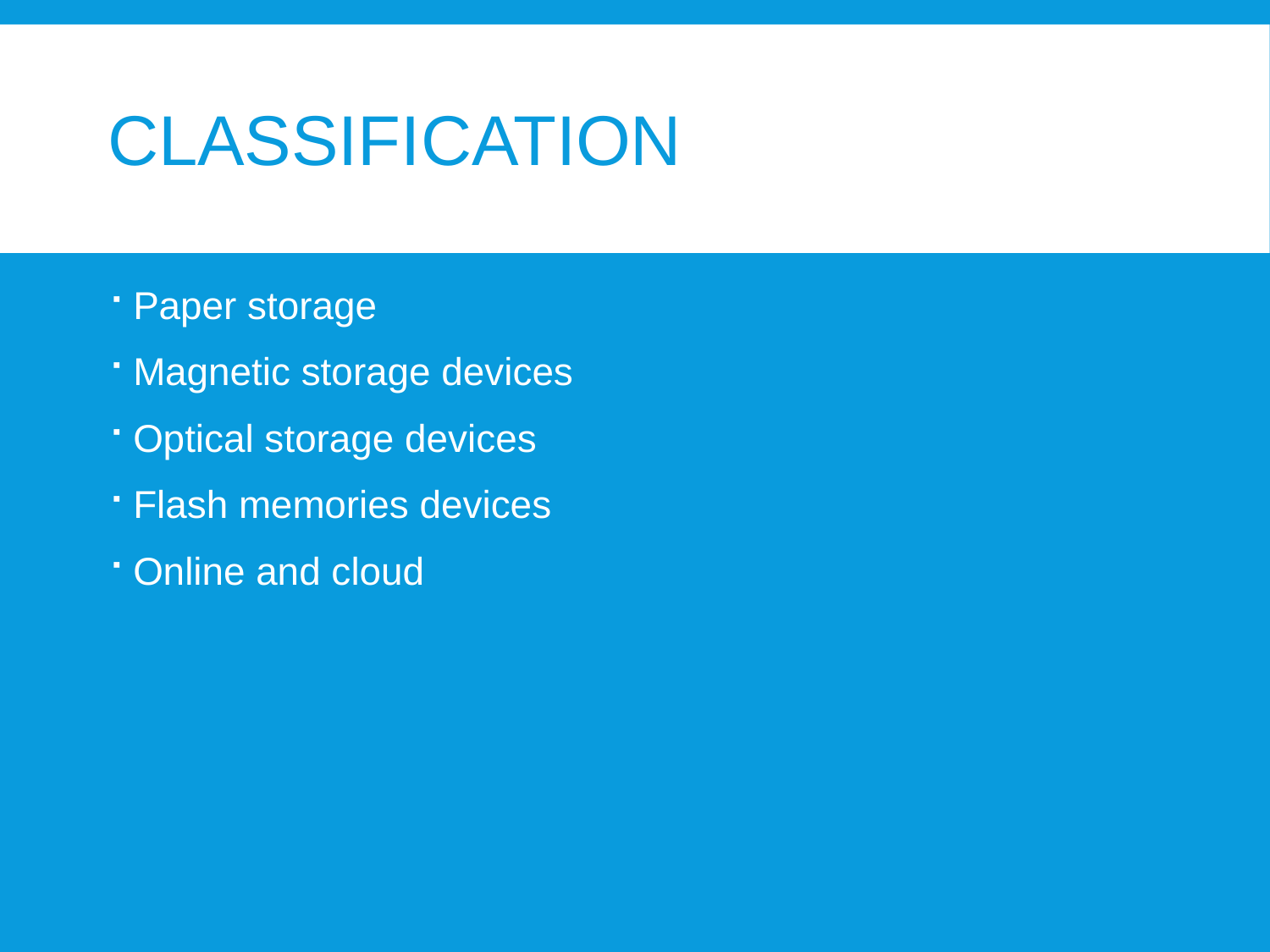

# CLASSIFICATION
Paper storage
Magnetic storage devices
Optical storage devices
Flash memories devices
Online and cloud